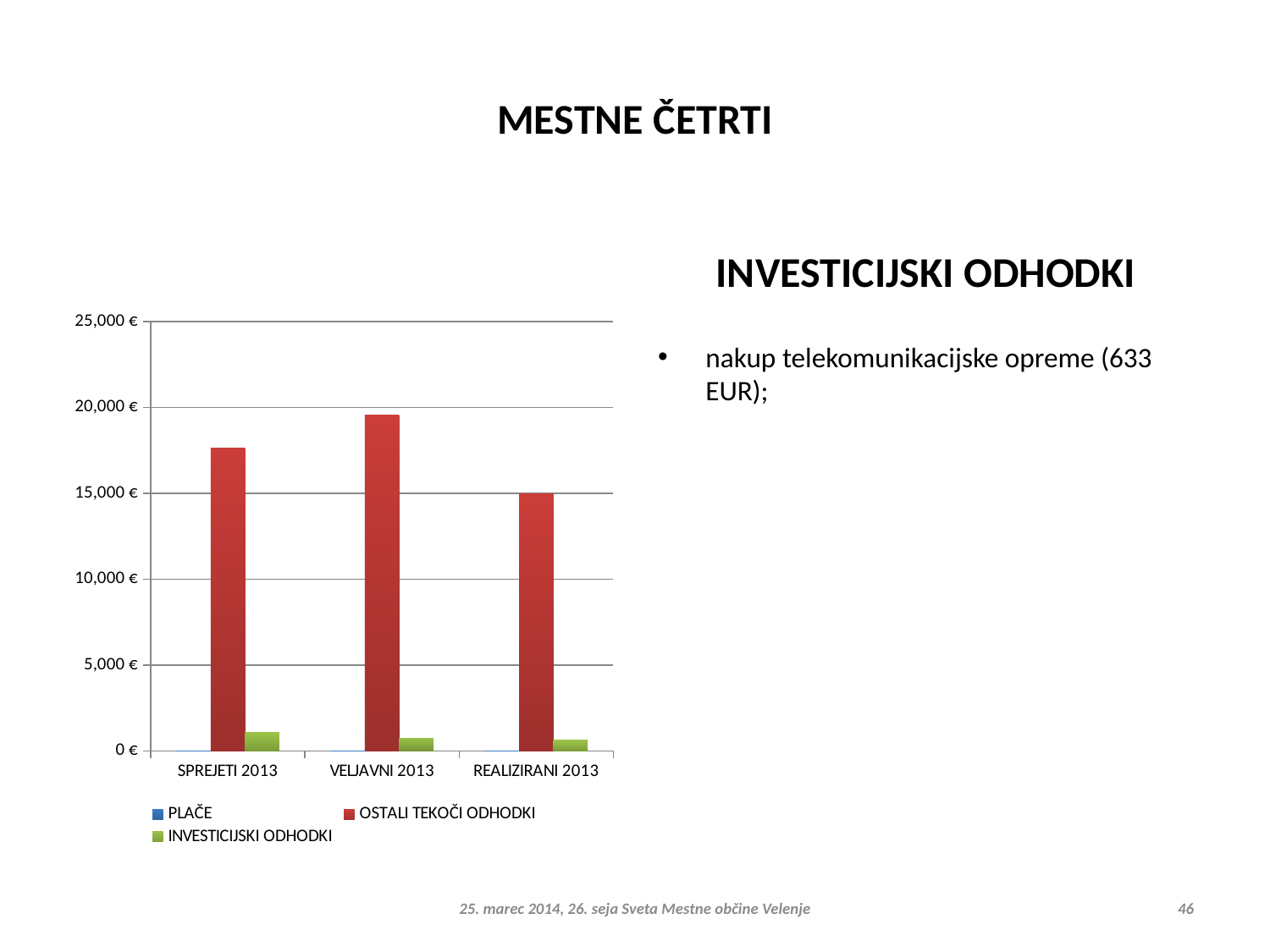

# MESTNE ČETRTI

INVESTICIJSKI ODHODKI

### Chart

| Category | PLAČE | OSTALI TEKOČI ODHODKI | INVESTICIJSKI ODHODKI |
|---|---|---|---|
| SPREJETI 2013 | 0.0 | 17650.0 | 1057.0 |
| VELJAVNI 2013 | 0.0 | 19570.0 | 737.0 |
| REALIZIRANI 2013 | 0.0 | 14992.0 | 633.0 |
nakup telekomunikacijske opreme (633 EUR);

25. marec 2014, 26. seja Sveta Mestne občine Velenje
46